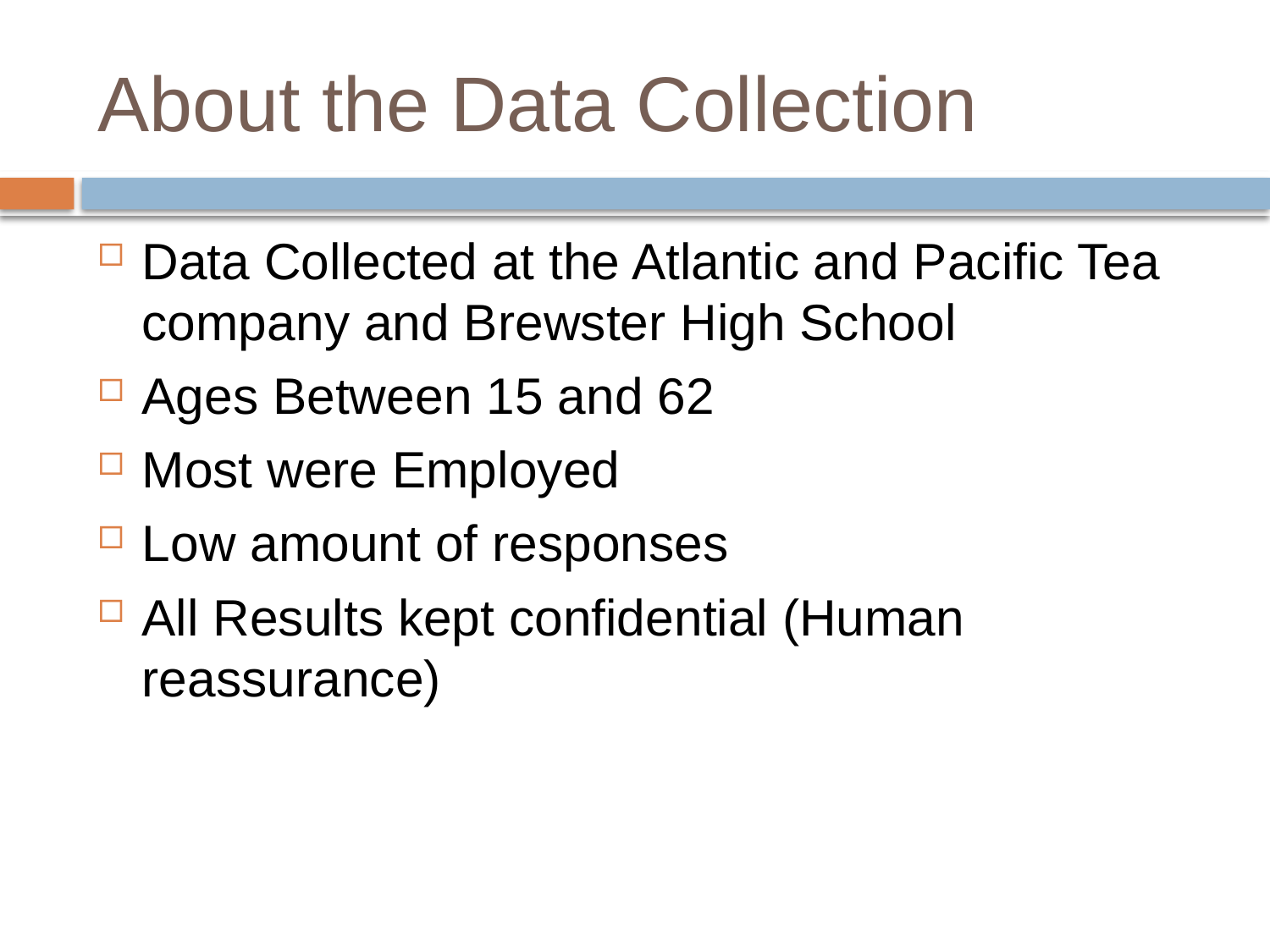

# About the Data Collection
Data Collected at the Atlantic and Pacific Tea company and Brewster High School
Ages Between 15 and 62
Most were Employed
Low amount of responses
All Results kept confidential (Human reassurance)